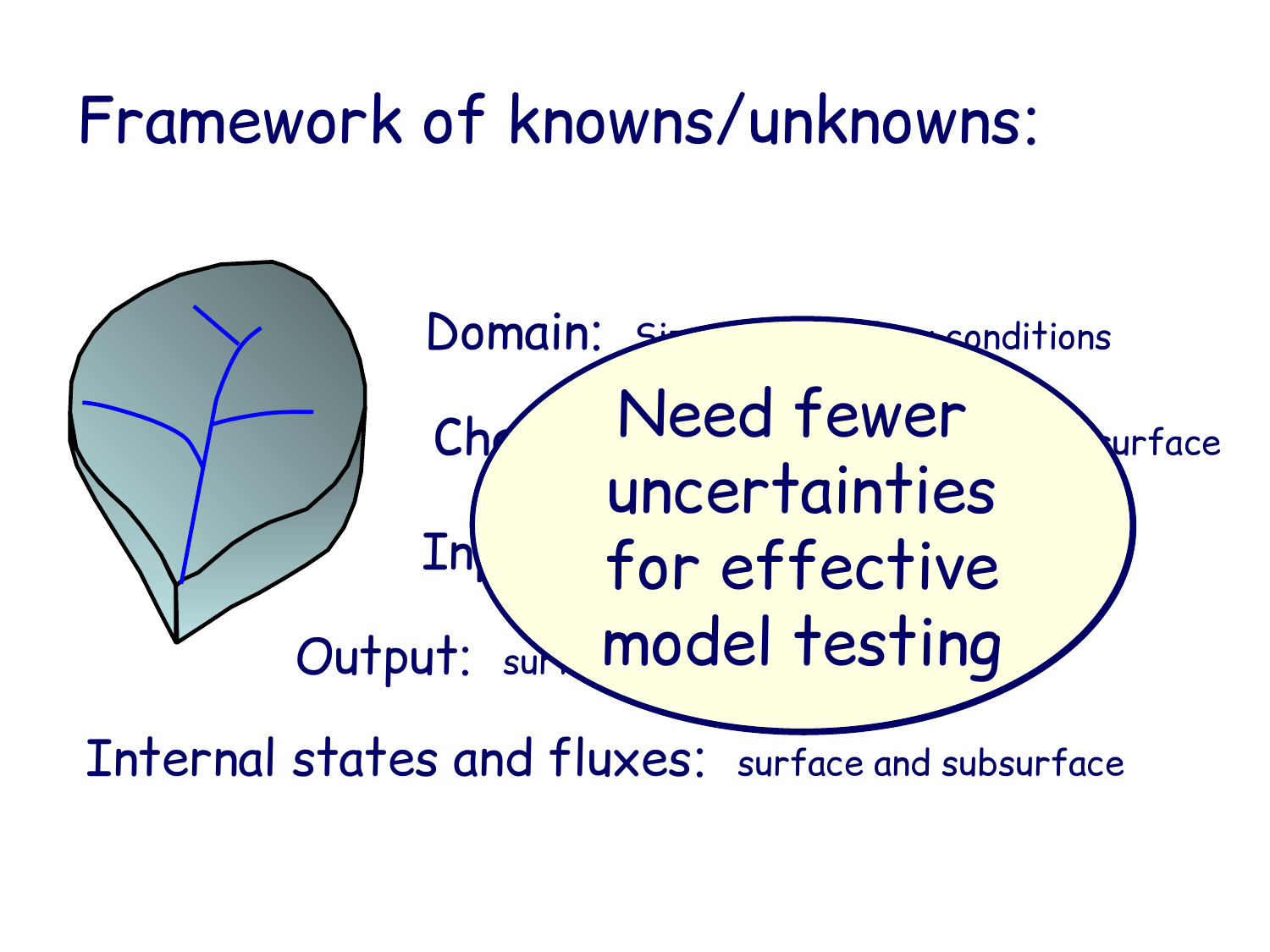

# Framework of knowns/unknowns:

Domain:  Size and boundary conditions
Need fewer
uncertainties
for effective
model testing
Clues…
but mostly unknown
Characteristics:  surface and subsurface
Input:  Precipitation
Output:  surface and subsurface
Internal states and fluxes:  surface and subsurface